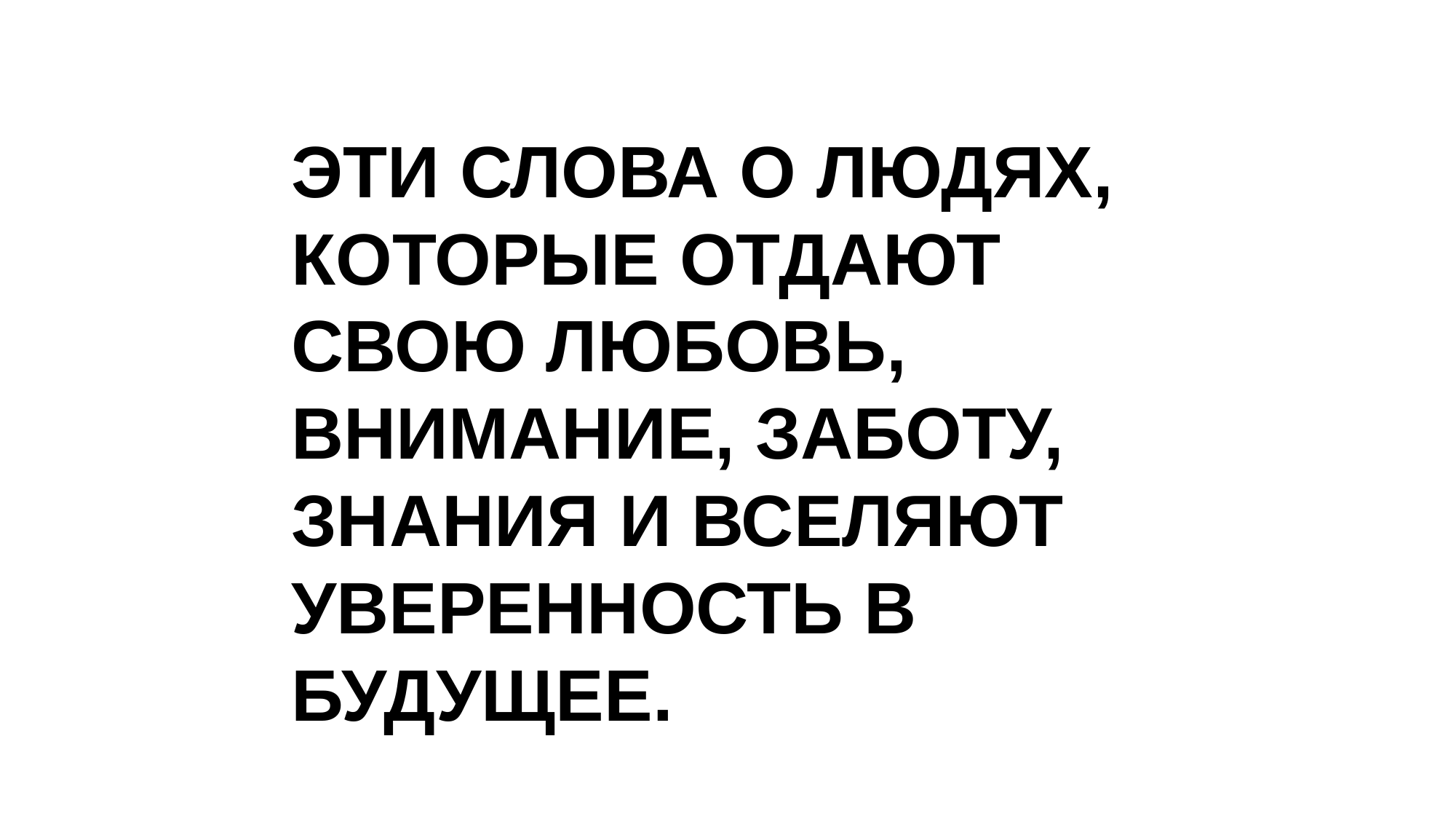

ЭТИ СЛОВА О ЛЮДЯХ, КОТОРЫЕ ОТДАЮТ СВОЮ ЛЮБОВЬ, ВНИМАНИЕ, ЗАБОТУ, ЗНАНИЯ И ВСЕЛЯЮТ УВЕРЕННОСТЬ В БУДУЩЕЕ.